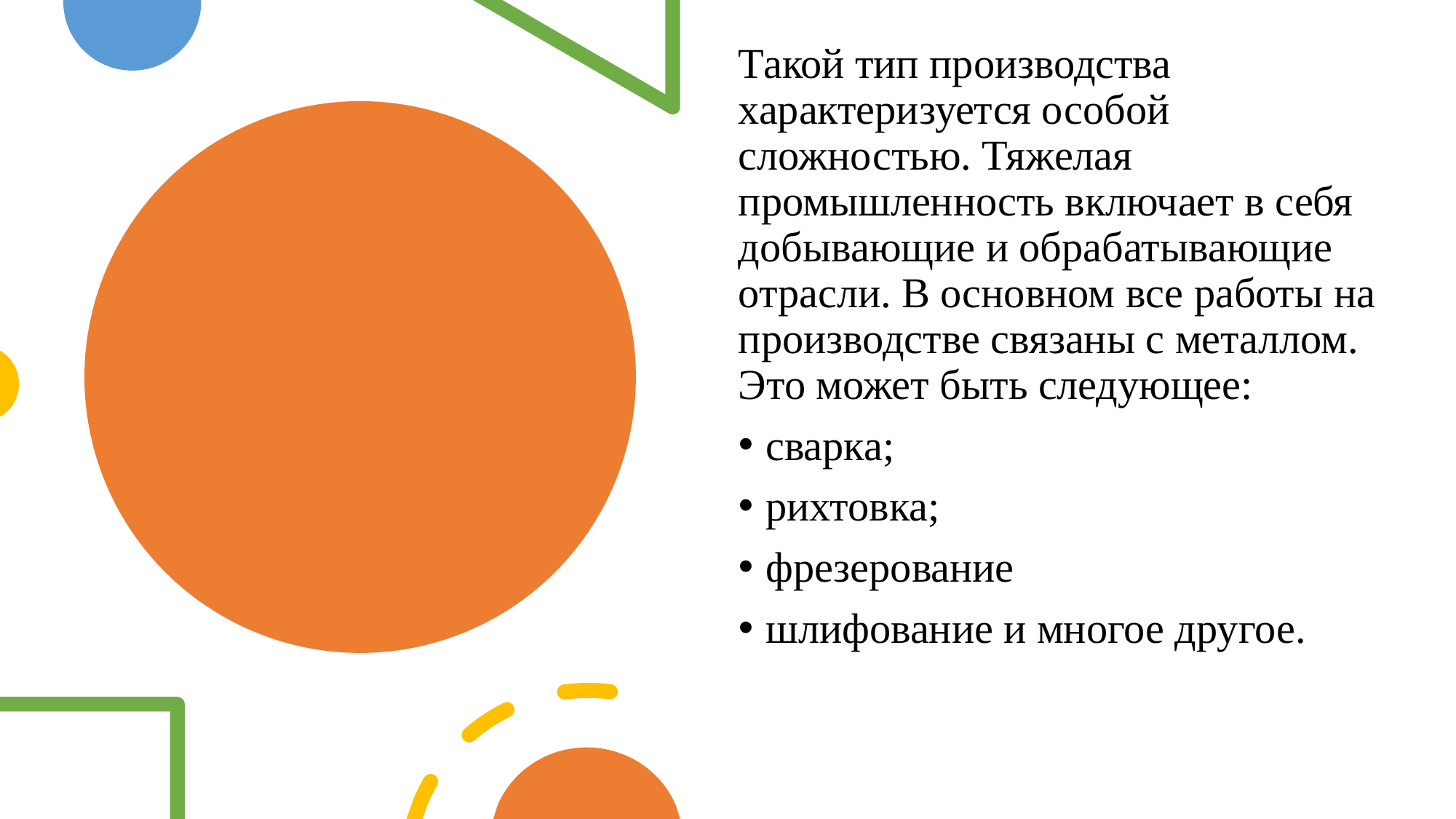

Такой тип производства характеризуется особой сложностью. Тяжелая промышленность включает в себя добывающие и обрабатывающие отрасли. В основном все работы на производстве связаны с металлом. Это может быть следующее:
сварка;
рихтовка;
фрезерование
шлифование и многое другое.